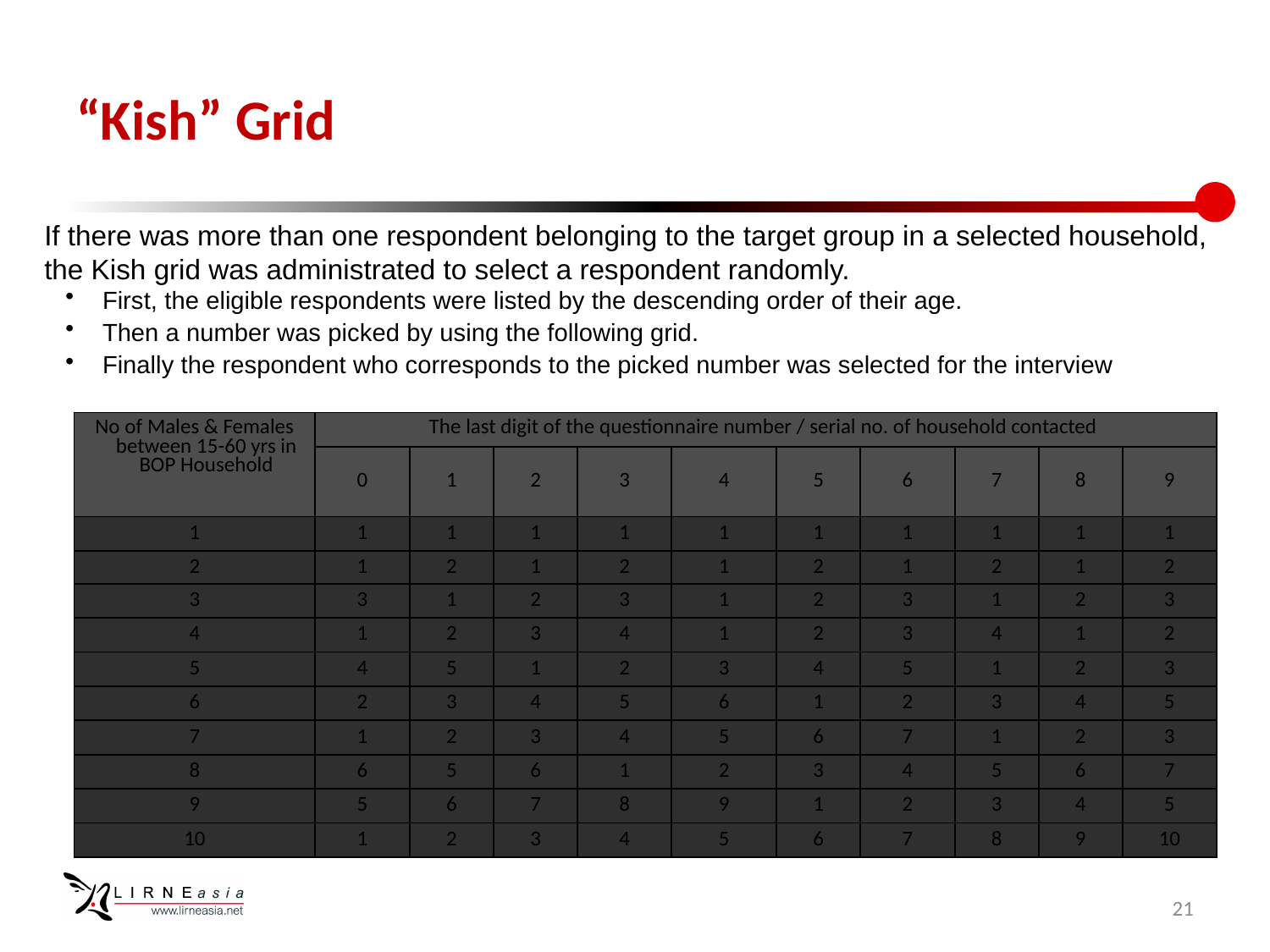

# “Kish” Grid
If there was more than one respondent belonging to the target group in a selected household, the Kish grid was administrated to select a respondent randomly.
 First, the eligible respondents were listed by the descending order of their age.
 Then a number was picked by using the following grid.
 Finally the respondent who corresponds to the picked number was selected for the interview
| No of Males & Females between 15-60 yrs in BOP Household | The last digit of the questionnaire number / serial no. of household contacted |  |  |  |  |  |  |  |  |  |
| --- | --- | --- | --- | --- | --- | --- | --- | --- | --- | --- |
|  | 0 | 1 | 2 | 3 | 4 | 5 | 6 | 7 | 8 | 9 |
| 1 | 1 | 1 | 1 | 1 | 1 | 1 | 1 | 1 | 1 | 1 |
| 2 | 1 | 2 | 1 | 2 | 1 | 2 | 1 | 2 | 1 | 2 |
| 3 | 3 | 1 | 2 | 3 | 1 | 2 | 3 | 1 | 2 | 3 |
| 4 | 1 | 2 | 3 | 4 | 1 | 2 | 3 | 4 | 1 | 2 |
| 5 | 4 | 5 | 1 | 2 | 3 | 4 | 5 | 1 | 2 | 3 |
| 6 | 2 | 3 | 4 | 5 | 6 | 1 | 2 | 3 | 4 | 5 |
| 7 | 1 | 2 | 3 | 4 | 5 | 6 | 7 | 1 | 2 | 3 |
| 8 | 6 | 5 | 6 | 1 | 2 | 3 | 4 | 5 | 6 | 7 |
| 9 | 5 | 6 | 7 | 8 | 9 | 1 | 2 | 3 | 4 | 5 |
| 10 | 1 | 2 | 3 | 4 | 5 | 6 | 7 | 8 | 9 | 10 |
21